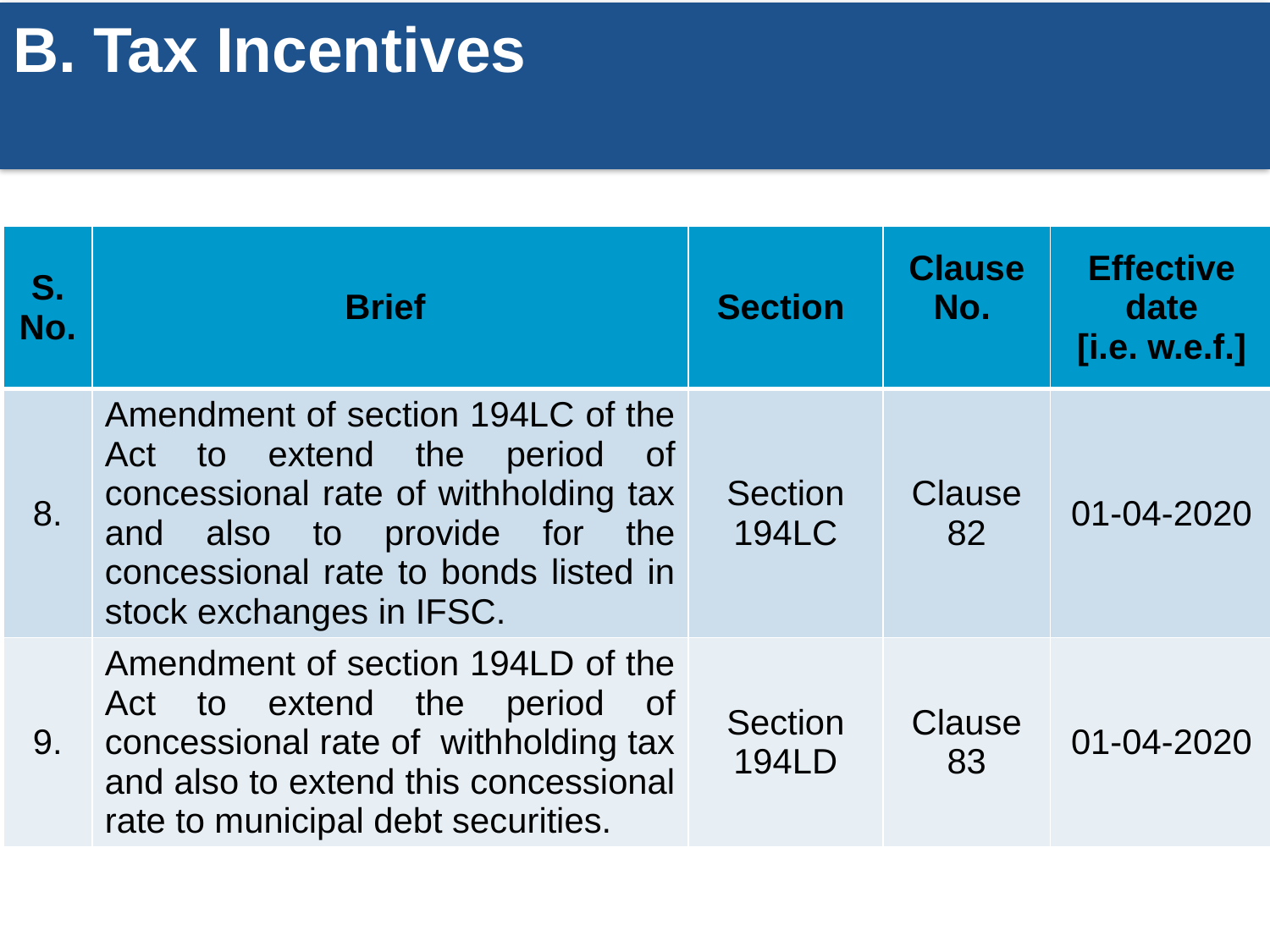

B. Tax Incentives
| S. No. | Brief | Section | Clause No. | Effective date [i.e. w.e.f.] |
| --- | --- | --- | --- | --- |
| 8. | Amendment of section 194LC of the Act to extend the period of concessional rate of withholding tax and also to provide for the concessional rate to bonds listed in stock exchanges in IFSC. | Section 194LC | Clause 82 | 01-04-2020 |
| 9. | Amendment of section 194LD of the Act to extend the period of concessional rate of withholding tax and also to extend this concessional rate to municipal debt securities. | Section 194LD | Clause 83 | 01-04-2020 |
53